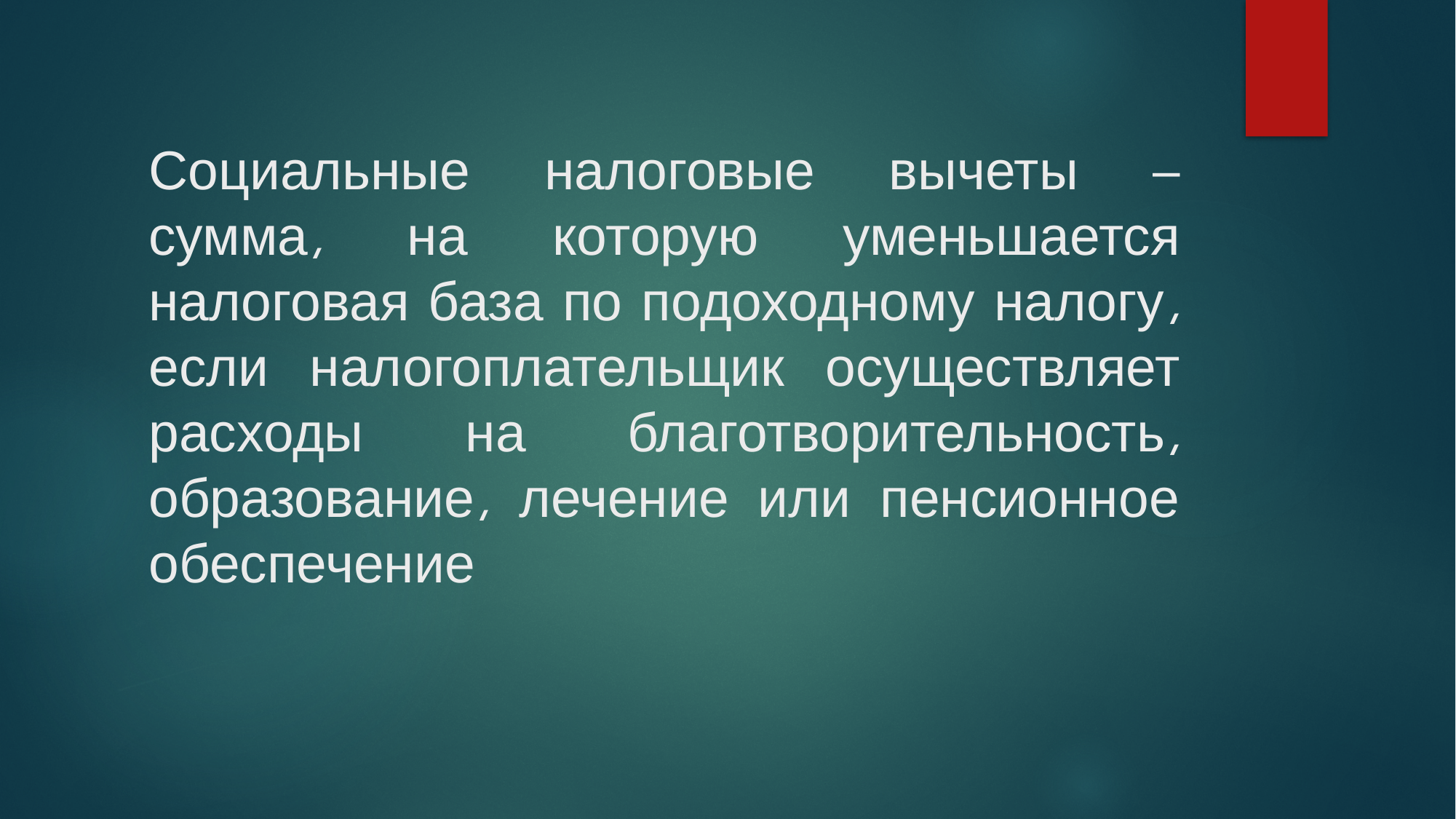

# Социальные налоговые вычеты – сумма, на которую уменьшается налоговая база по подоходному налогу, если налогоплательщик осуществляет расходы на благотворительность, образование, лечение или пенсионное обеспечение